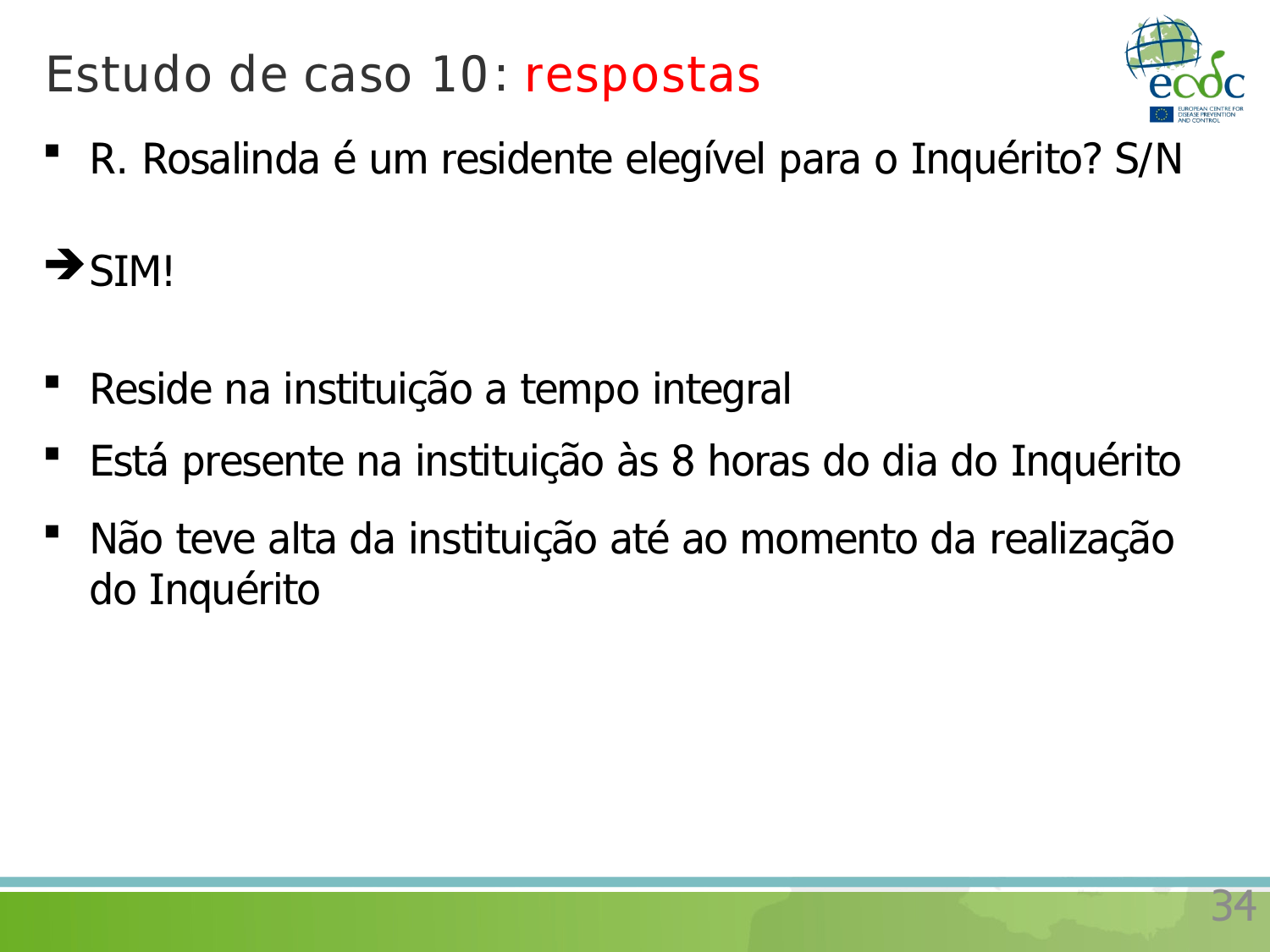

# Estudo de caso 10: respostas
R. Rosalinda é um residente elegível para o Inquérito? S/N

SIM!

Reside na instituição a tempo integral
Está presente na instituição às 8 horas do dia do Inquérito
Não teve alta da instituição até ao momento da realização do Inquérito

34